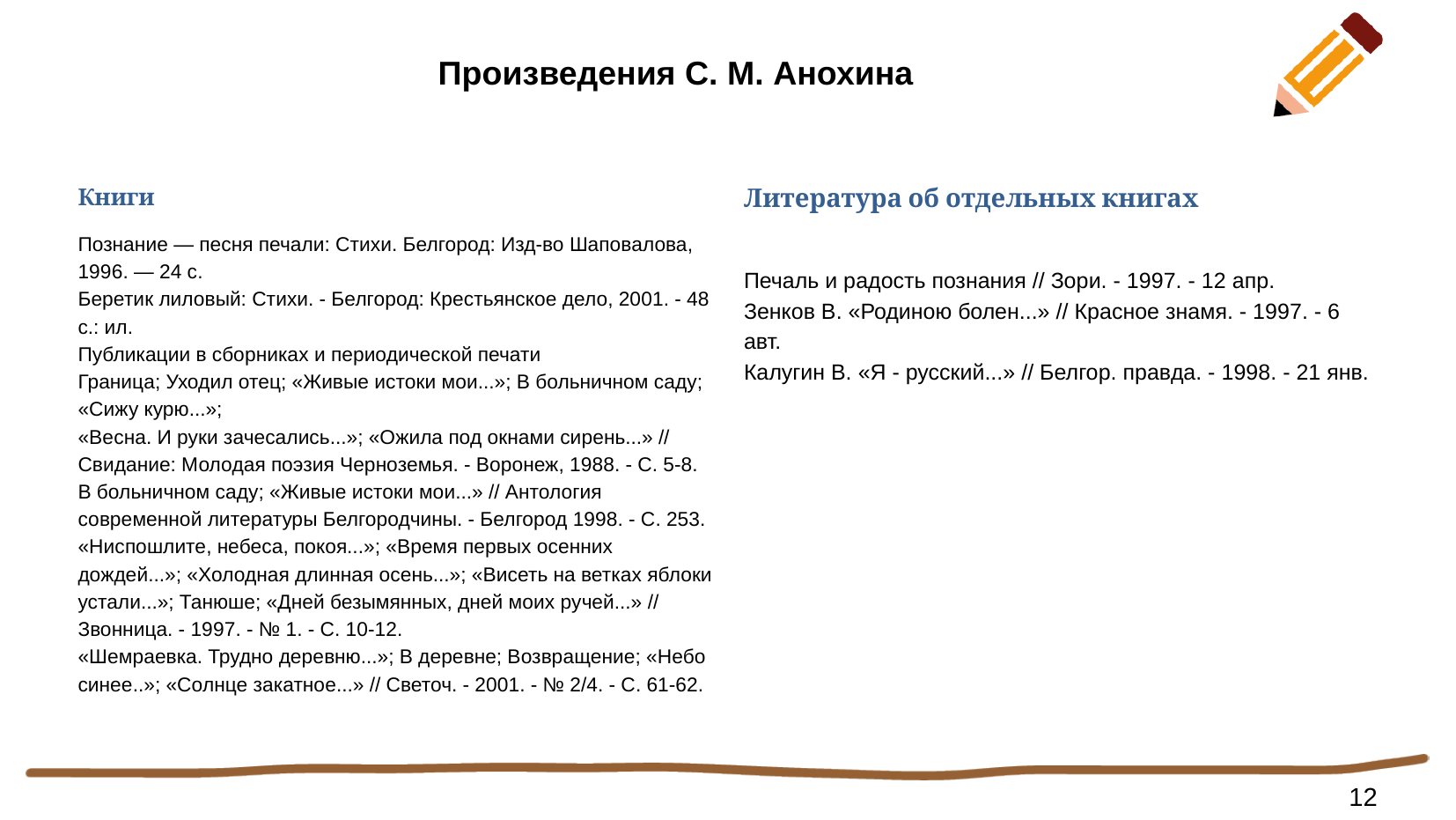

# Произведения С. М. Анохина
Книги
Познание — песня печали: Стихи. Белгород: Изд-во Шаповалова, 1996. — 24 с.
Беретик лиловый: Стихи. - Белгород: Крестьянское дело, 2001. - 48 с.: ил.
Публикации в сборниках и периодической печати
Граница; Уходил отец; «Живые истоки мои...»; В больничном саду; «Сижу курю...»;
«Весна. И руки зачесались...»; «Ожила под окнами сирень...» // Свидание: Молодая поэзия Черноземья. - Воронеж, 1988. - С. 5-8.
В больничном саду; «Живые истоки мои...» // Антология современной литературы Белгородчины. - Белгород 1998. - С. 253.
«Ниспошлите, небеса, покоя...»; «Время первых осенних дождей...»; «Холодная длинная осень...»; «Висеть на ветках яблоки устали...»; Танюше; «Дней безымянных, дней моих ручей...» // Звонница. - 1997. - № 1. - С. 10-12.
«Шемраевка. Трудно деревню...»; В деревне; Возвращение; «Небо синее..»; «Солнце закатное...» // Светоч. - 2001. - № 2/4. - С. 61-62.
Литература об отдельных книгах
Печаль и радость познания // Зори. - 1997. - 12 апр.
Зенков В. «Родиною болен...» // Красное знамя. - 1997. - 6 авт.
Калугин В. «Я - русский...» // Белгор. правда. - 1998. - 21 янв.
12